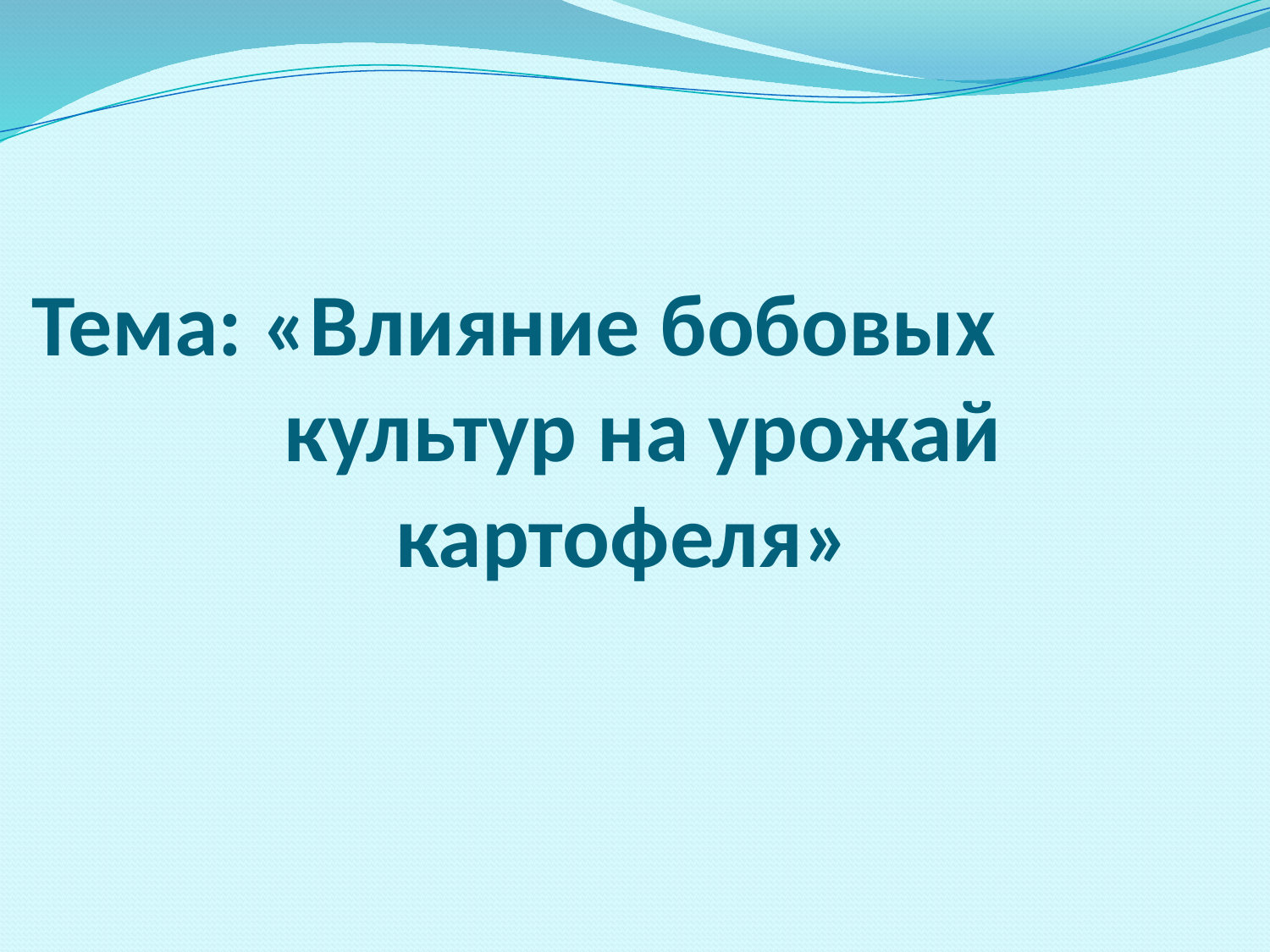

# Тема: «Влияние бобовых              культур на урожай картофеля»